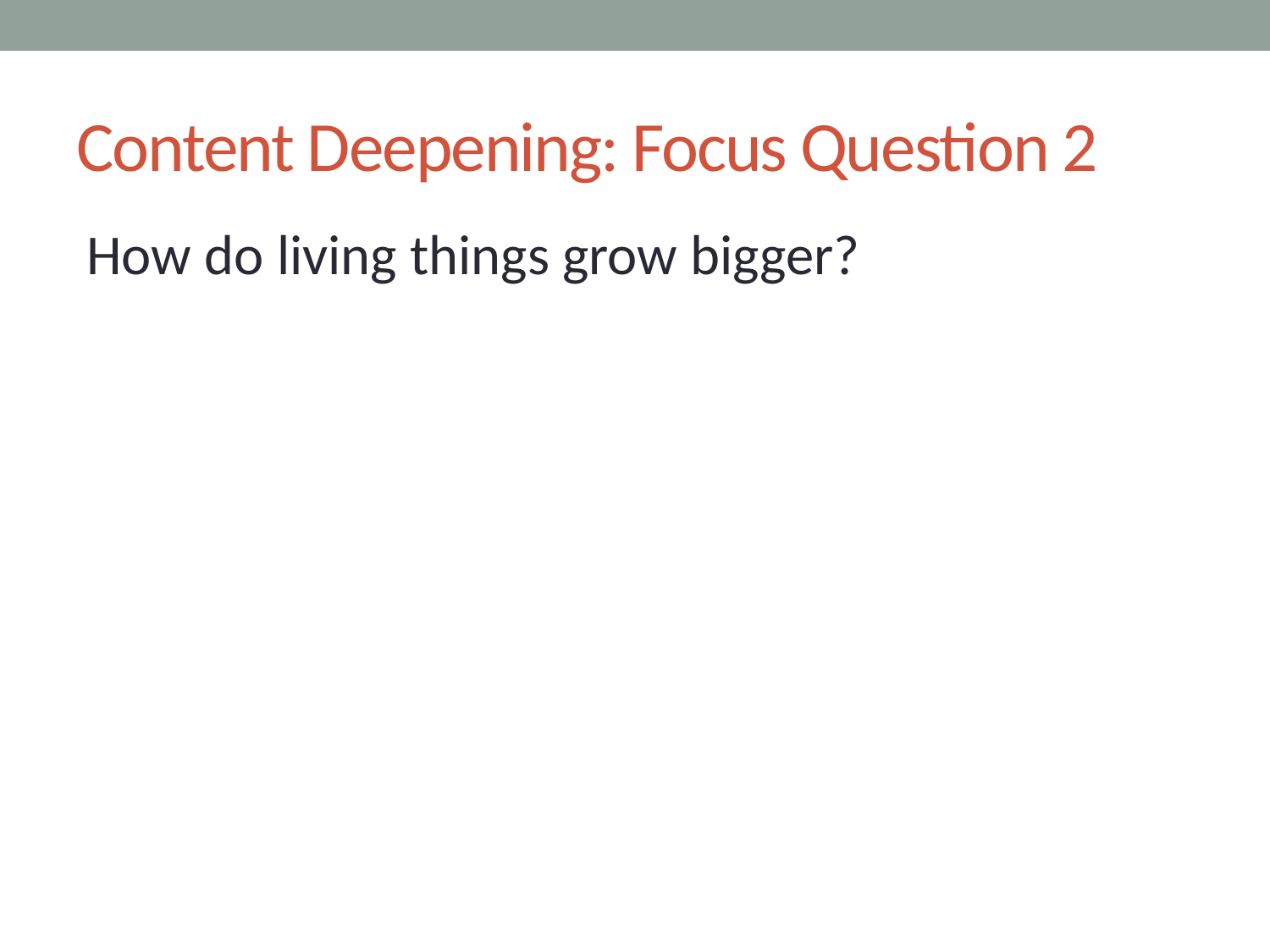

# Content Deepening: Focus Question 2
How do living things grow bigger?